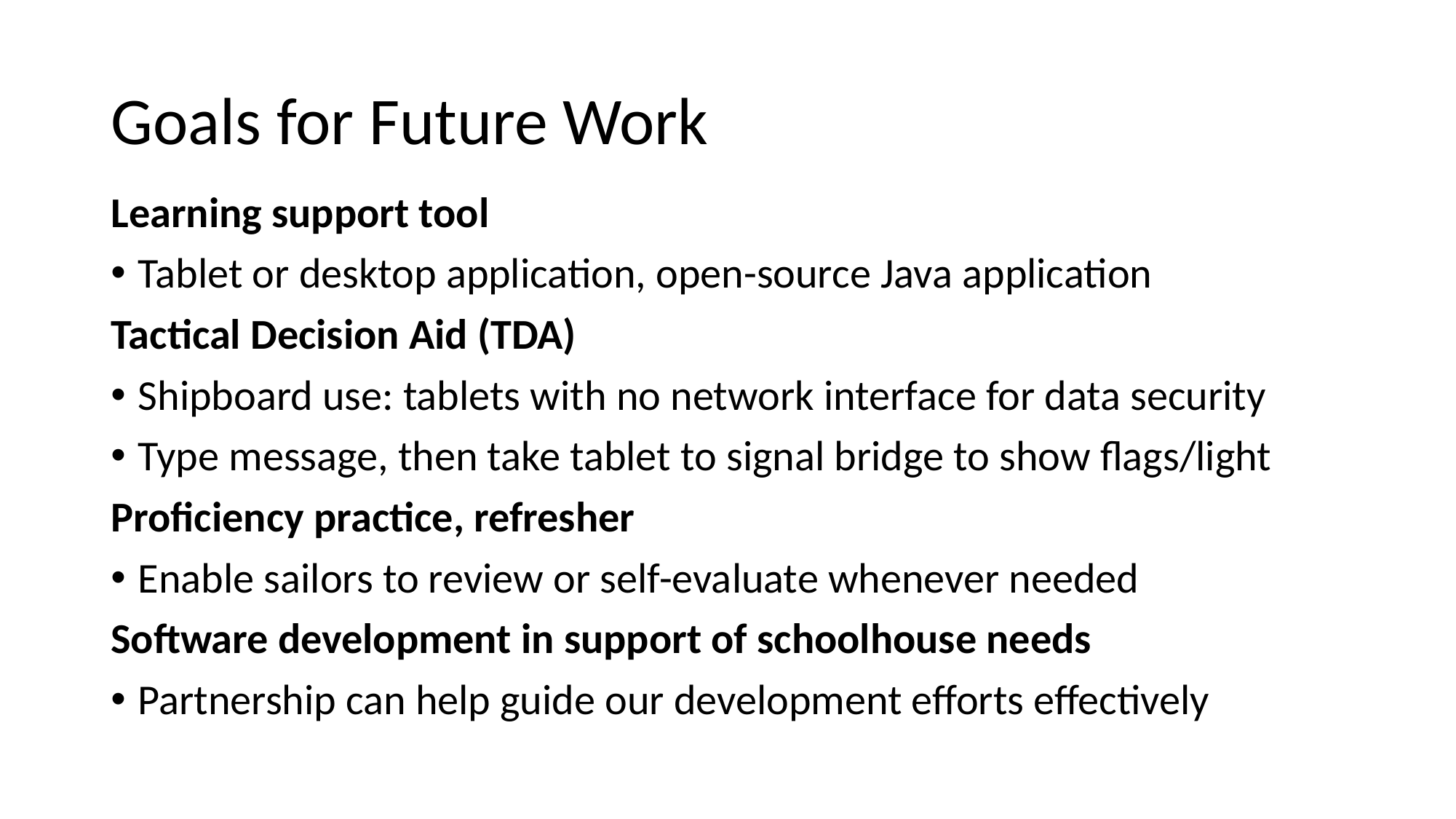

# Goals for Future Work
Learning support tool
Tablet or desktop application, open-source Java application
Tactical Decision Aid (TDA)
Shipboard use: tablets with no network interface for data security
Type message, then take tablet to signal bridge to show flags/light
Proficiency practice, refresher
Enable sailors to review or self-evaluate whenever needed
Software development in support of schoolhouse needs
Partnership can help guide our development efforts effectively